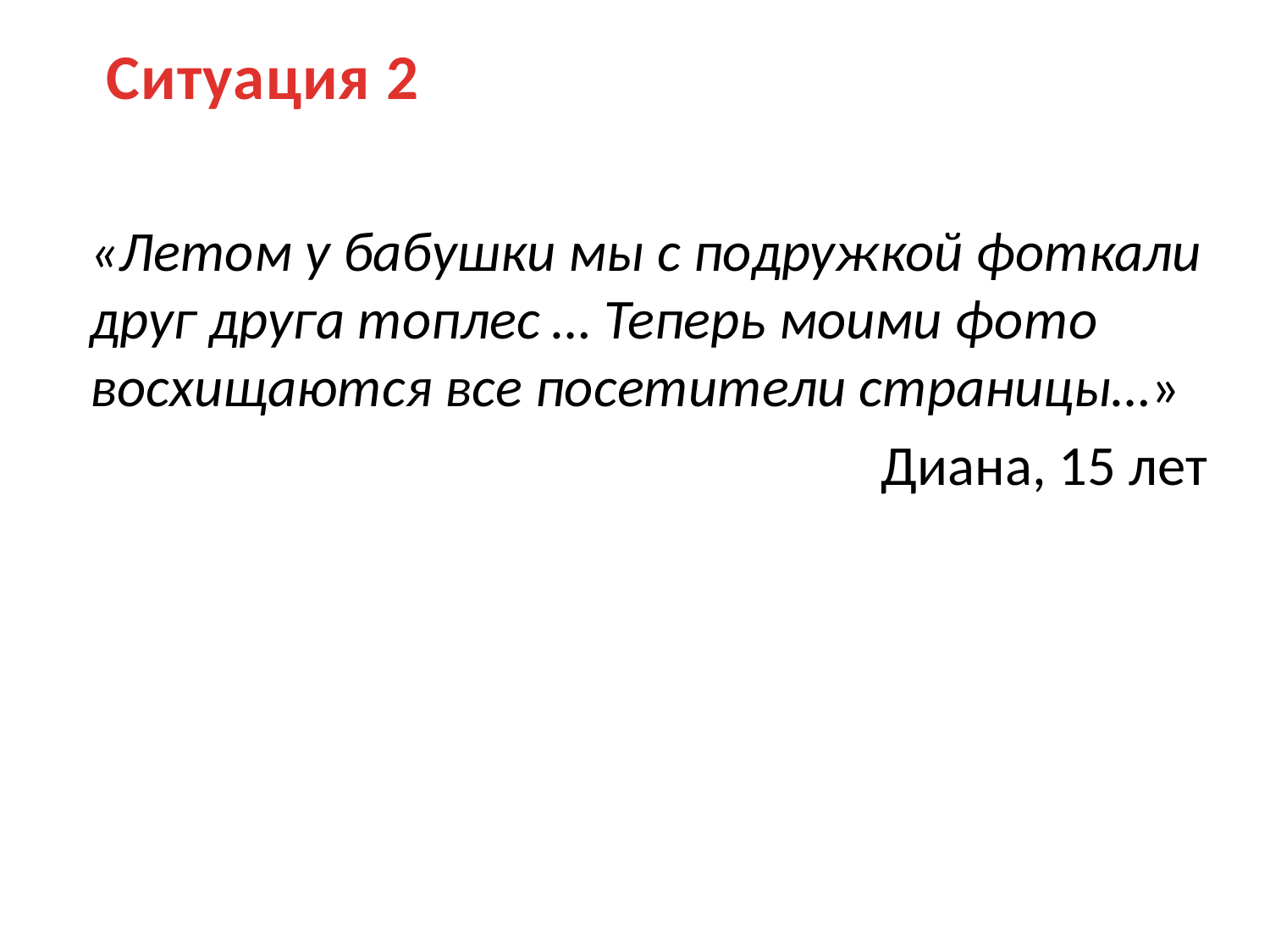

Ситуация 2
«Летом у бабушки мы с подружкой фоткали друг друга топлес … Теперь моими фото восхищаются все посетители страницы…»
Диана, 15 лет